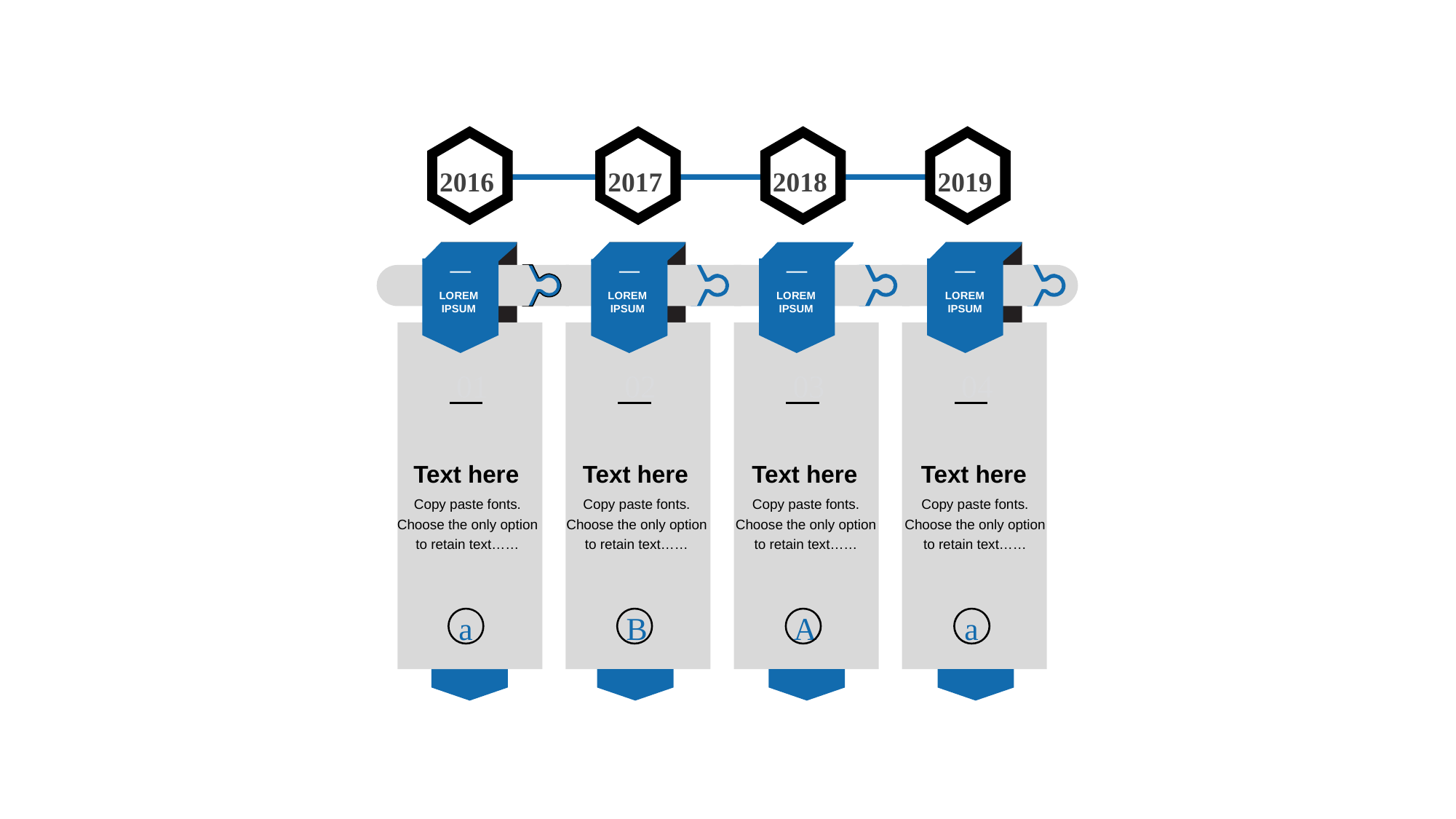

2016
2017
2018
2019

LOREM
IPSUM
LOREM
IPSUM
LOREM
IPSUM
LOREM
IPSUM

01
02
03
04

Text here
Copy paste fonts. Choose the only option to retain text……
Text here
Copy paste fonts. Choose the only option to retain text……
Text here
Copy paste fonts. Choose the only option to retain text……
Text here
Copy paste fonts. Choose the only option to retain text……

a
B
A
a